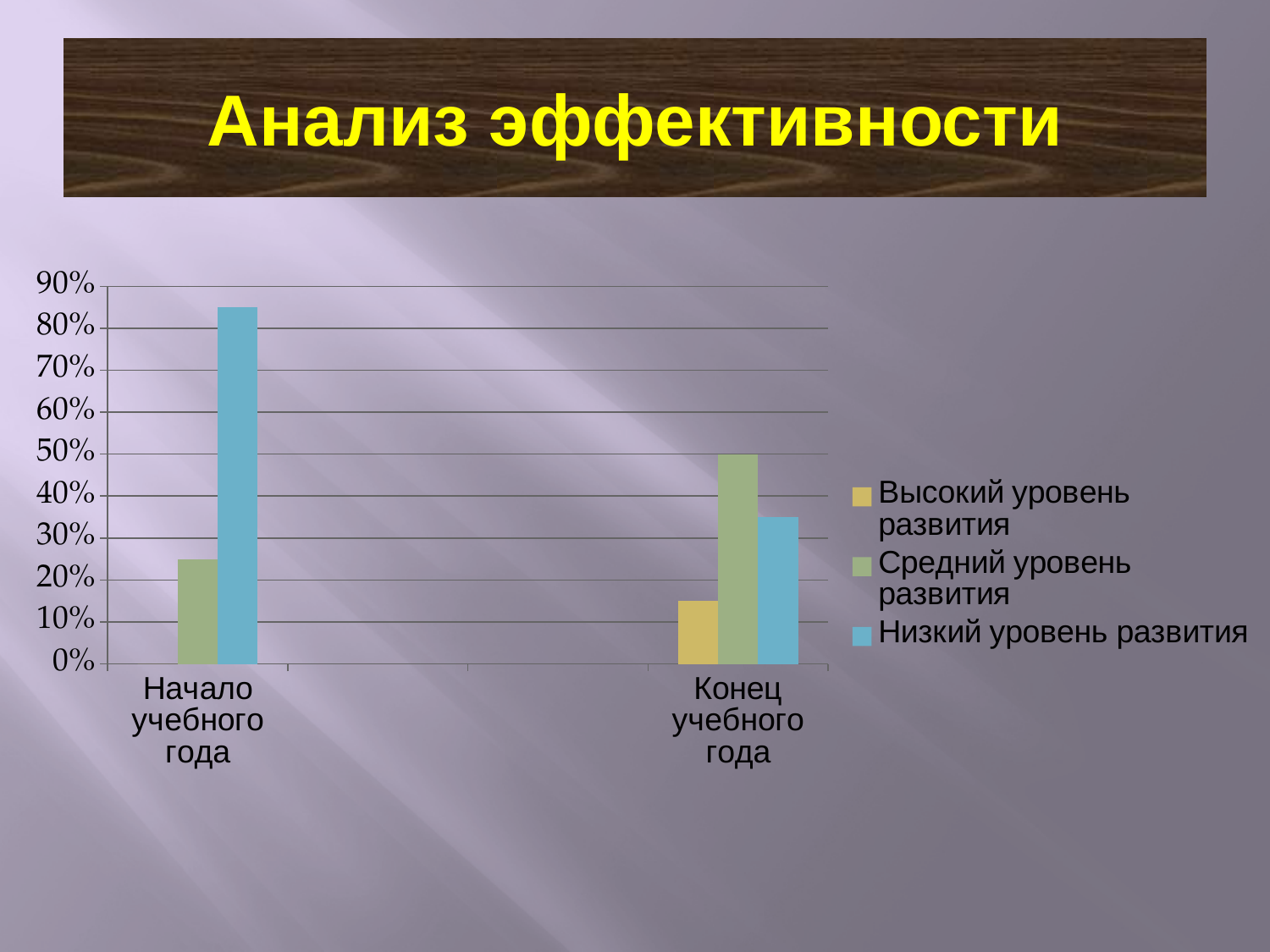

# Анализ эффективности

### Chart

| Category | Высокий уровень развития | Средний уровень развития | Низкий уровень развития |
|---|---|---|---|
| Начало учебного года | 0.0 | 0.25 | 0.8500000000000003 |
|  | None | None | None |
|  | None | None | None |
| Конец учебного года | 0.15000000000000008 | 0.5 | 0.35000000000000014 |